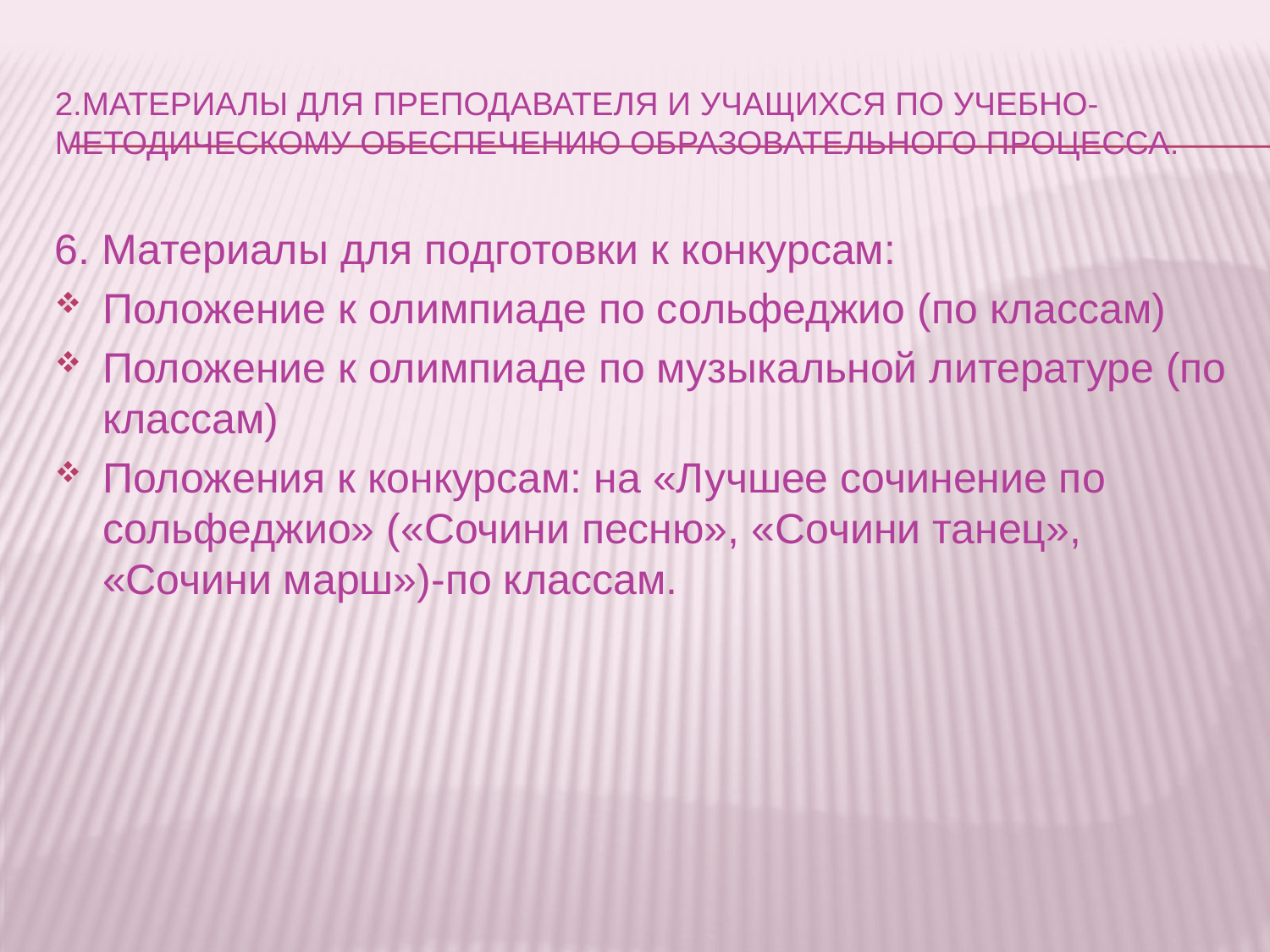

# 2.Материалы для преподавателя и учащихся по учебно-методическому обеспечению образовательного процесса.
6. Материалы для подготовки к конкурсам:
Положение к олимпиаде по сольфеджио (по классам)
Положение к олимпиаде по музыкальной литературе (по классам)
Положения к конкурсам: на «Лучшее сочинение по сольфеджио» («Сочини песню», «Сочини танец», «Сочини марш»)-по классам.